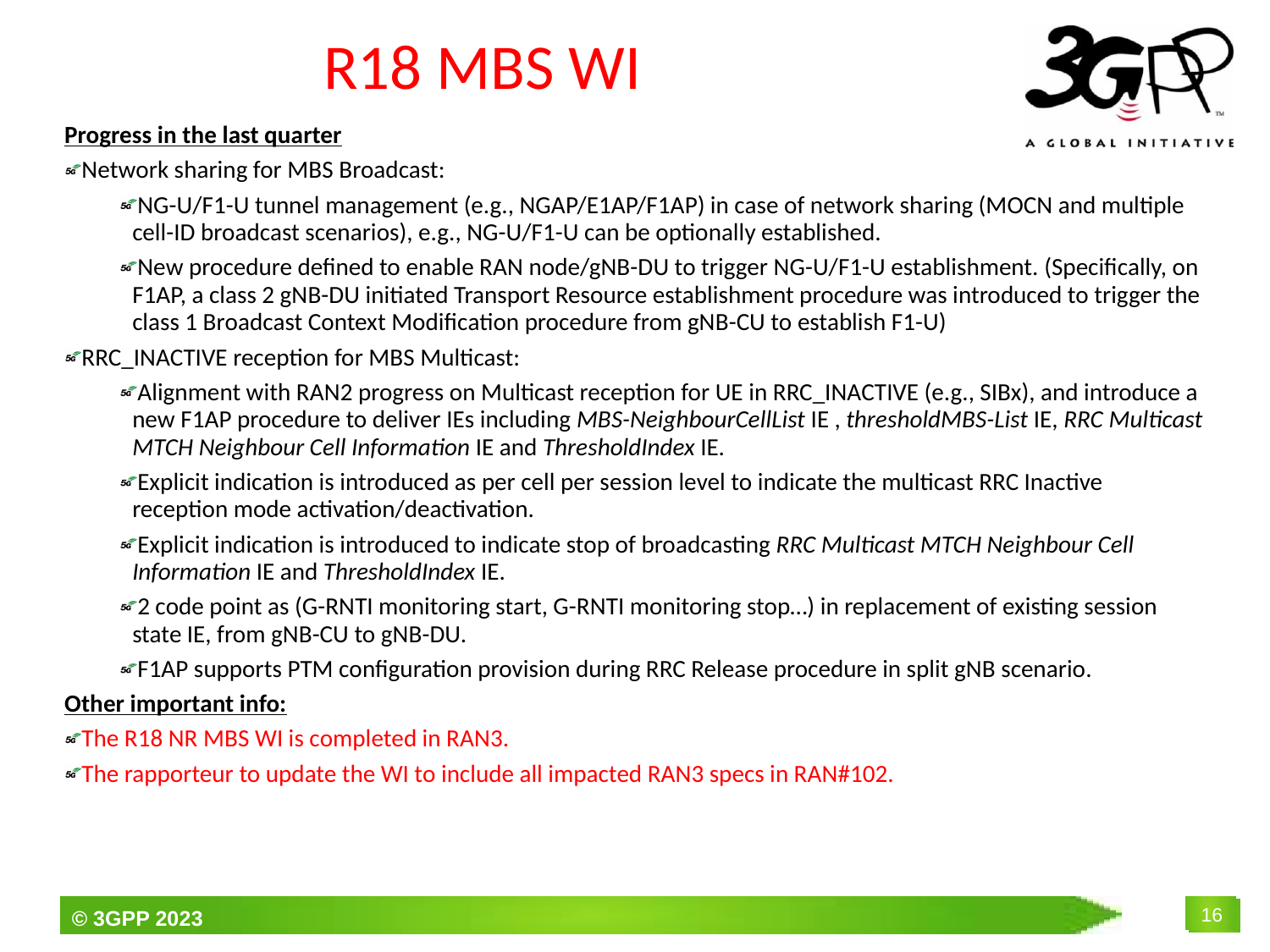

# R18 MBS WI
Progress in the last quarter
Network sharing for MBS Broadcast:
NG-U/F1-U tunnel management (e.g., NGAP/E1AP/F1AP) in case of network sharing (MOCN and multiple cell-ID broadcast scenarios), e.g., NG-U/F1-U can be optionally established.
New procedure defined to enable RAN node/gNB-DU to trigger NG-U/F1-U establishment. (Specifically, on F1AP, a class 2 gNB-DU initiated Transport Resource establishment procedure was introduced to trigger the class 1 Broadcast Context Modification procedure from gNB-CU to establish F1-U)
RRC_INACTIVE reception for MBS Multicast:
Alignment with RAN2 progress on Multicast reception for UE in RRC_INACTIVE (e.g., SIBx), and introduce a new F1AP procedure to deliver IEs including MBS-NeighbourCellList IE , thresholdMBS-List IE, RRC Multicast MTCH Neighbour Cell Information IE and ThresholdIndex IE.
Explicit indication is introduced as per cell per session level to indicate the multicast RRC Inactive reception mode activation/deactivation.
Explicit indication is introduced to indicate stop of broadcasting RRC Multicast MTCH Neighbour Cell Information IE and ThresholdIndex IE.
2 code point as (G-RNTI monitoring start, G-RNTI monitoring stop…) in replacement of existing session state IE, from gNB-CU to gNB-DU.
F1AP supports PTM configuration provision during RRC Release procedure in split gNB scenario.
Other important info:
The R18 NR MBS WI is completed in RAN3.
The rapporteur to update the WI to include all impacted RAN3 specs in RAN#102.

16